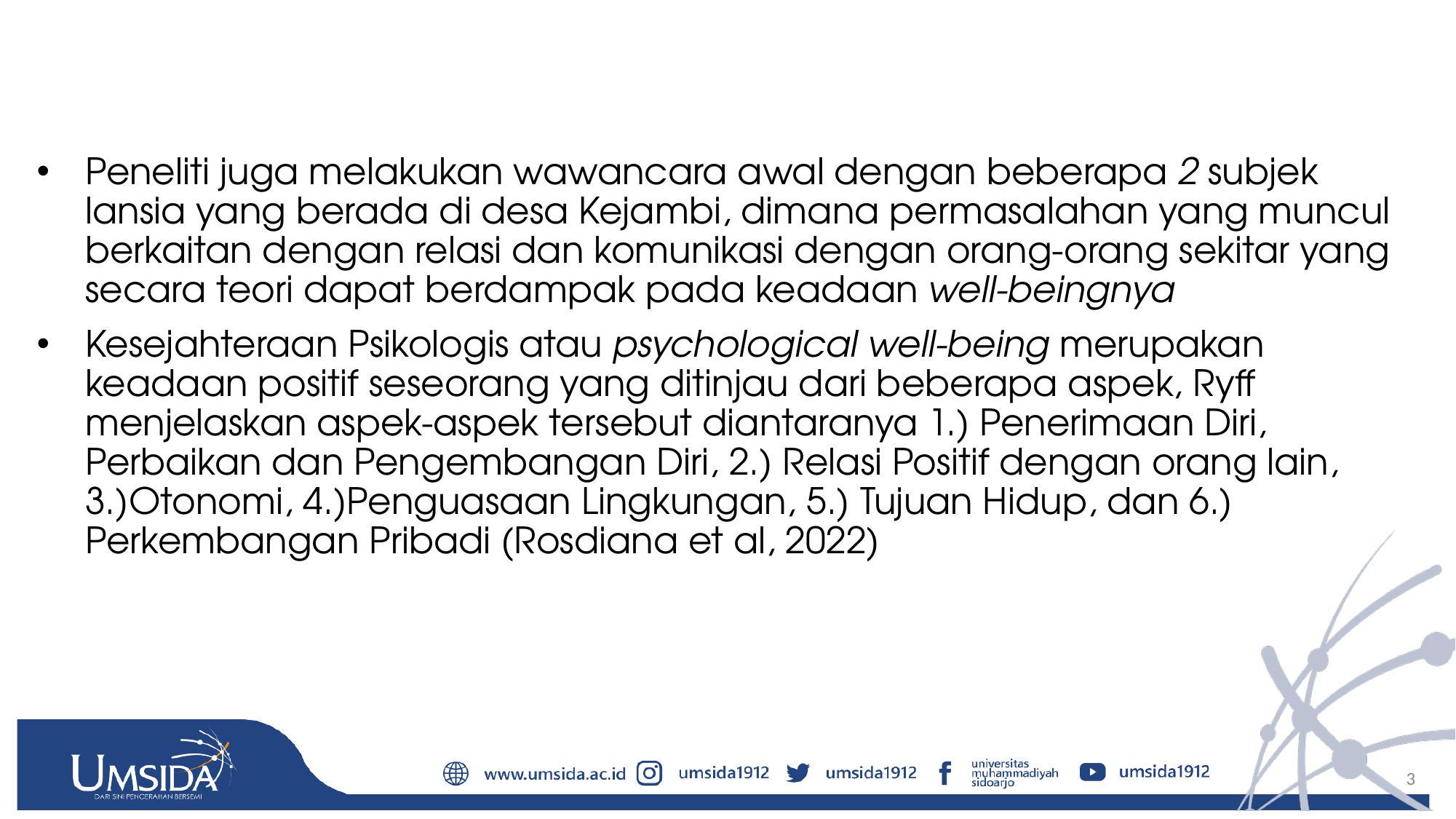

#
Peneliti juga melakukan wawancara awal dengan beberapa 2 subjek lansia yang berada di desa Kejambi, dimana permasalahan yang muncul berkaitan dengan relasi dan komunikasi dengan orang-orang sekitar yang secara teori dapat berdampak pada keadaan well-beingnya
Kesejahteraan Psikologis atau psychological well-being merupakan keadaan positif seseorang yang ditinjau dari beberapa aspek, Ryff menjelaskan aspek-aspek tersebut diantaranya 1.) Penerimaan Diri, Perbaikan dan Pengembangan Diri, 2.) Relasi Positif dengan orang lain, 3.)Otonomi, 4.)Penguasaan Lingkungan, 5.) Tujuan Hidup, dan 6.) Perkembangan Pribadi (Rosdiana et al, 2022)